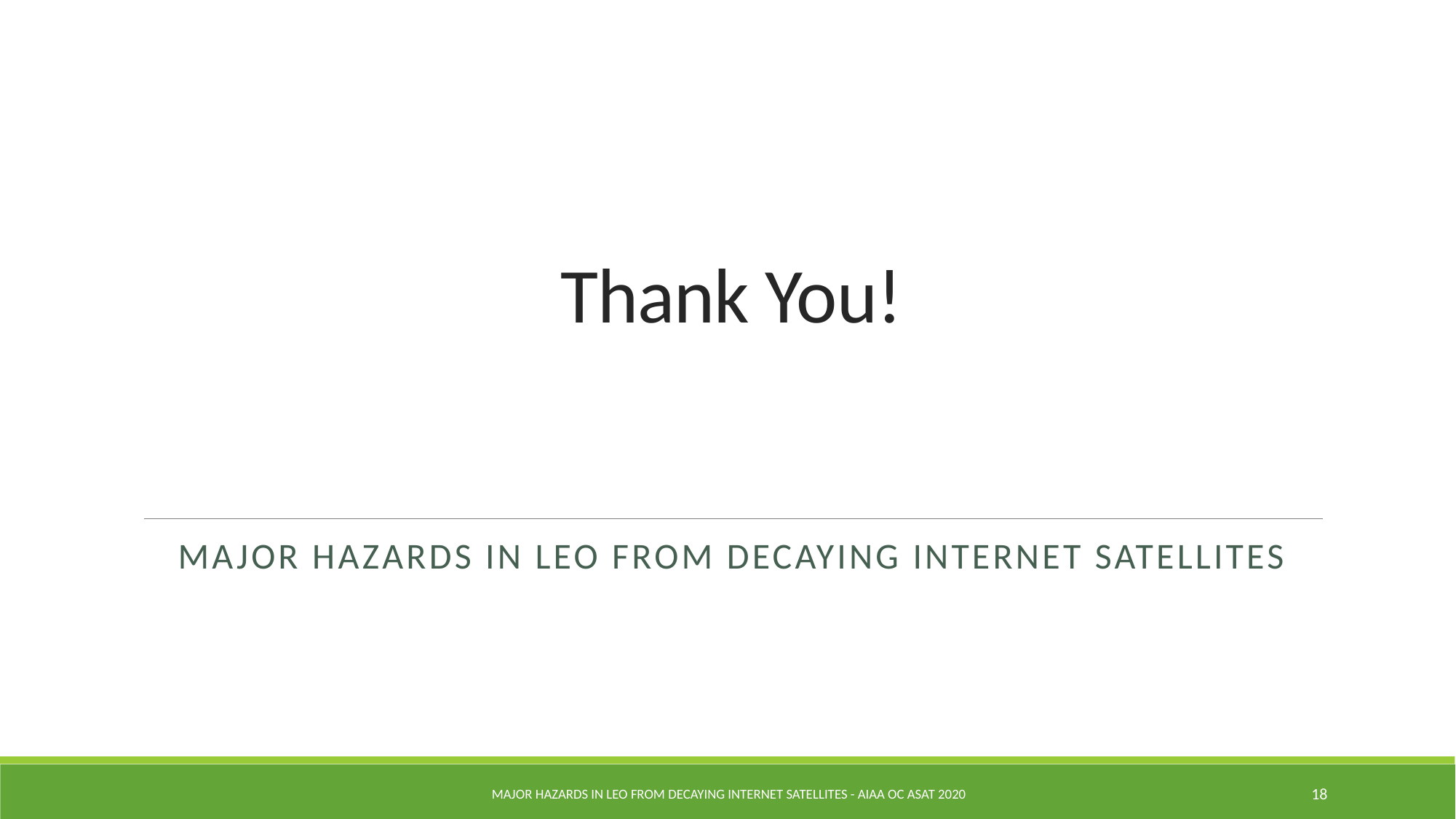

# Thank You!
Major hazards in Leo from decaying internet satellites
Major Hazards in LEO from Decaying Internet Satellites - AIAA OC ASAT 2020
18